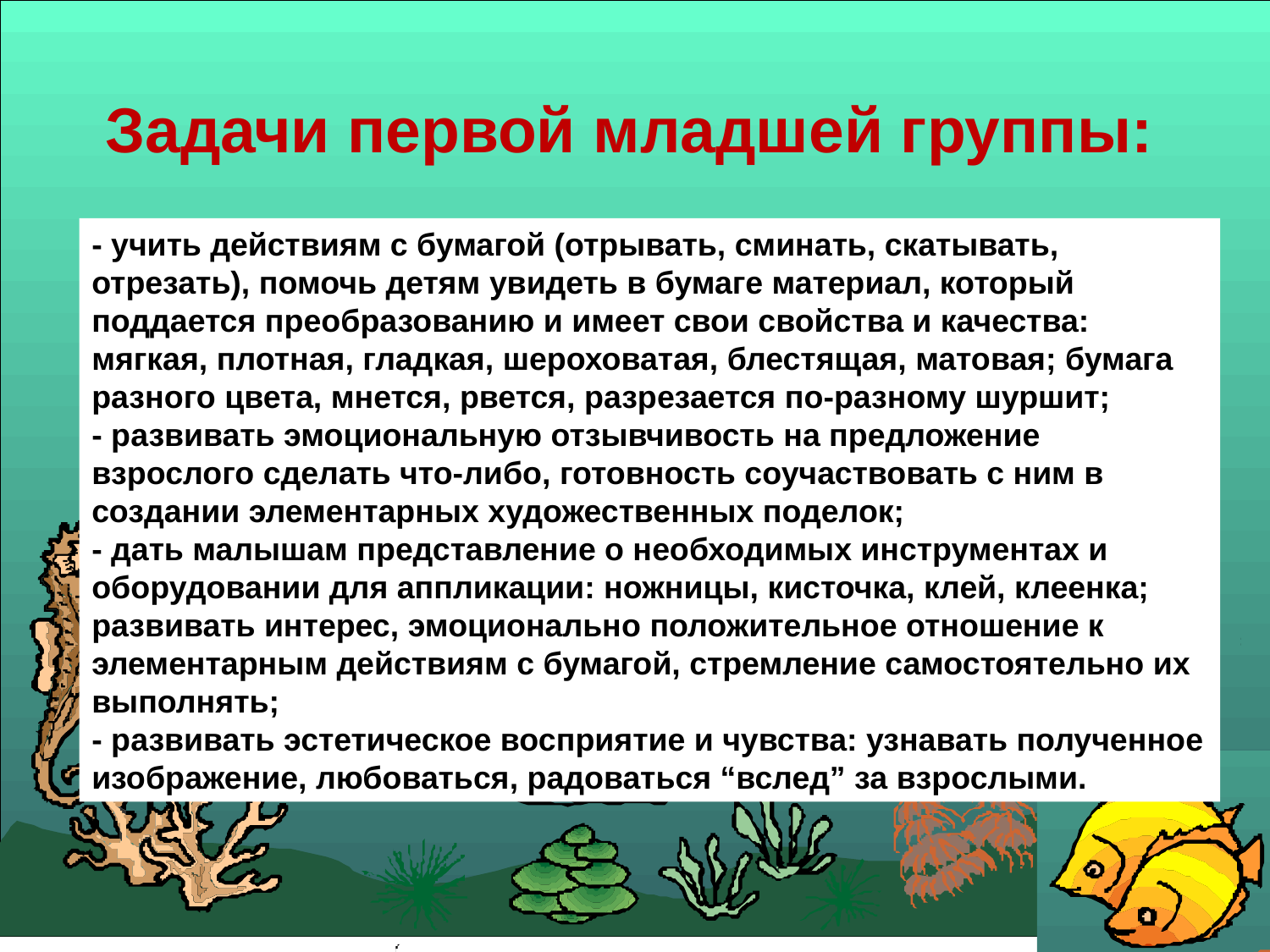

# Задачи первой младшей группы:
- учить действиям с бумагой (отрывать, сминать, скатывать, отрезать), помочь детям увидеть в бумаге материал, который поддается преобразованию и имеет свои свойства и качества: мягкая, плотная, гладкая, шероховатая, блестящая, матовая; бумага разного цвета, мнется, рвется, разрезается по-разному шуршит;
- развивать эмоциональную отзывчивость на предложение взрослого сделать что-либо, готовность соучаствовать с ним в создании элементарных художественных поделок;
- дать малышам представление о необходимых инструментах и оборудовании для аппликации: ножницы, кисточка, клей, клеенка;
развивать интерес, эмоционально положительное отношение к элементарным действиям с бумагой, стремление самостоятельно их выполнять;
- развивать эстетическое восприятие и чувства: узнавать полученное изображение, любоваться, радоваться “вслед” за взрослыми.